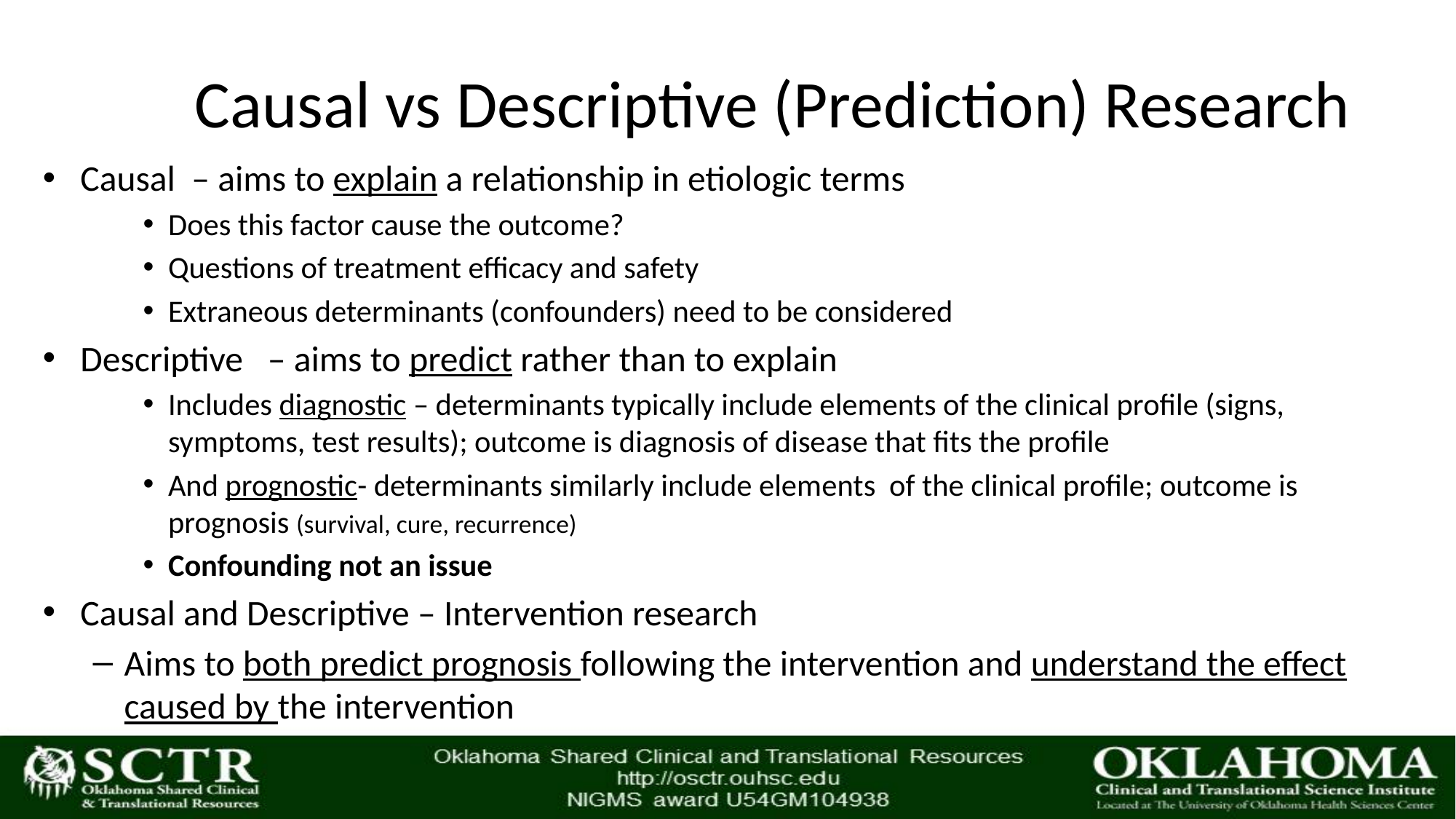

# Causal vs Descriptive (Prediction) Research
Causal  – aims to explain a relationship in etiologic terms
Does this factor cause the outcome?
Questions of treatment efficacy and safety
Extraneous determinants (confounders) need to be considered
Descriptive   – aims to predict rather than to explain
Includes diagnostic – determinants typically include elements of the clinical profile (signs, symptoms, test results); outcome is diagnosis of disease that fits the profile
And prognostic- determinants similarly include elements  of the clinical profile; outcome is prognosis (survival, cure, recurrence)
Confounding not an issue
Causal and Descriptive – Intervention research
Aims to both predict prognosis following the intervention and understand the effect caused by the intervention